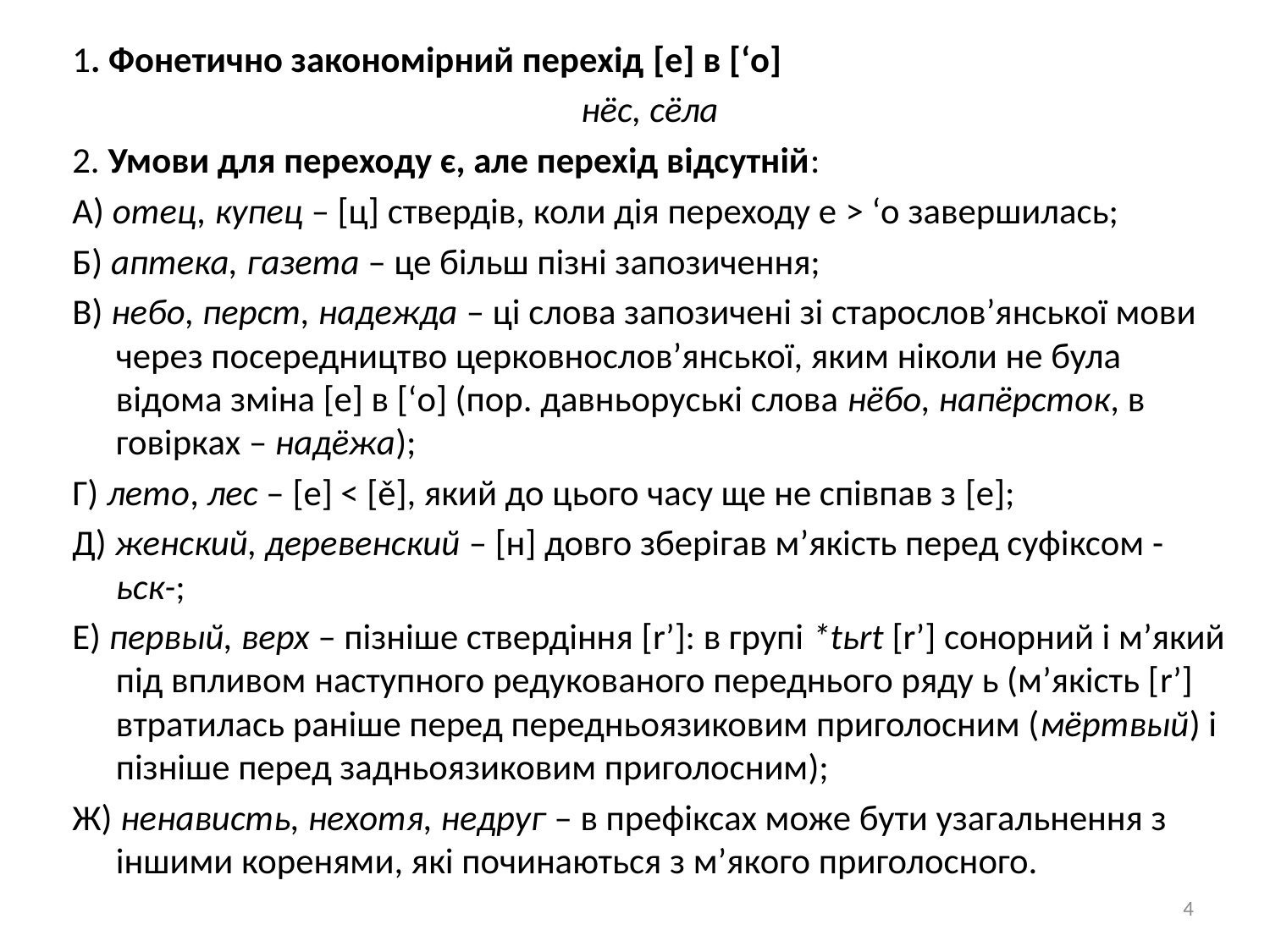

1. Фонетично закономірний перехід [е] в [‘о]
нёс, сёла
2. Умови для переходу є, але перехід відсутній:
А) отец, купец – [ц] ствердів, коли дія переходу е > ‘o завершилась;
Б) аптека, газета – це більш пізні запозичення;
В) небо, перст, надежда – ці слова запозичені зі старослов’янської мови через посередництво церковнослов’янської, яким ніколи не була відома зміна [е] в [‘о] (пор. давньоруські слова нёбо, напёрсток, в говірках – надёжа);
Г) лето, лес – [е] < [ě], який до цього часу ще не співпав з [е];
Д) женский, деревенский – [н] довго зберігав м’якість перед суфіксом -ьск-;
Е) первый, верх – пізніше ствердіння [r’]: в групі *tьrt [r’] сонорний і м’який під впливом наступного редукованого переднього ряду ь (м’якість [r’] втратилась раніше перед передньоязиковим приголосним (мёртвый) і пізніше перед задньоязиковим приголосним);
Ж) ненависть, нехотя, недруг – в префіксах може бути узагальнення з іншими коренями, які починаються з м’якого приголосного.

4